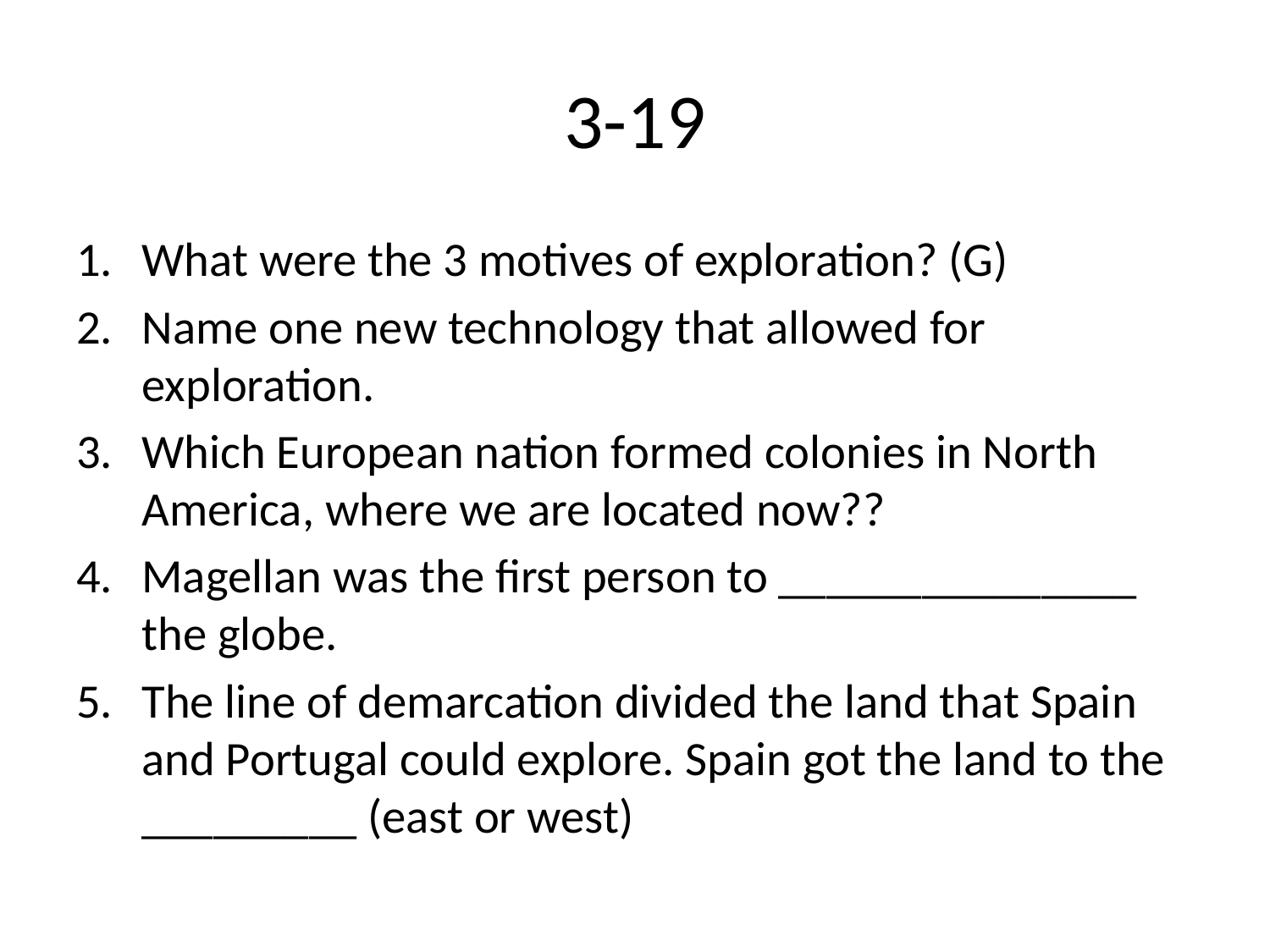

# 3-19
What were the 3 motives of exploration? (G)
Name one new technology that allowed for exploration.
Which European nation formed colonies in North America, where we are located now??
Magellan was the first person to _______________ the globe.
The line of demarcation divided the land that Spain and Portugal could explore. Spain got the land to the _________ (east or west)